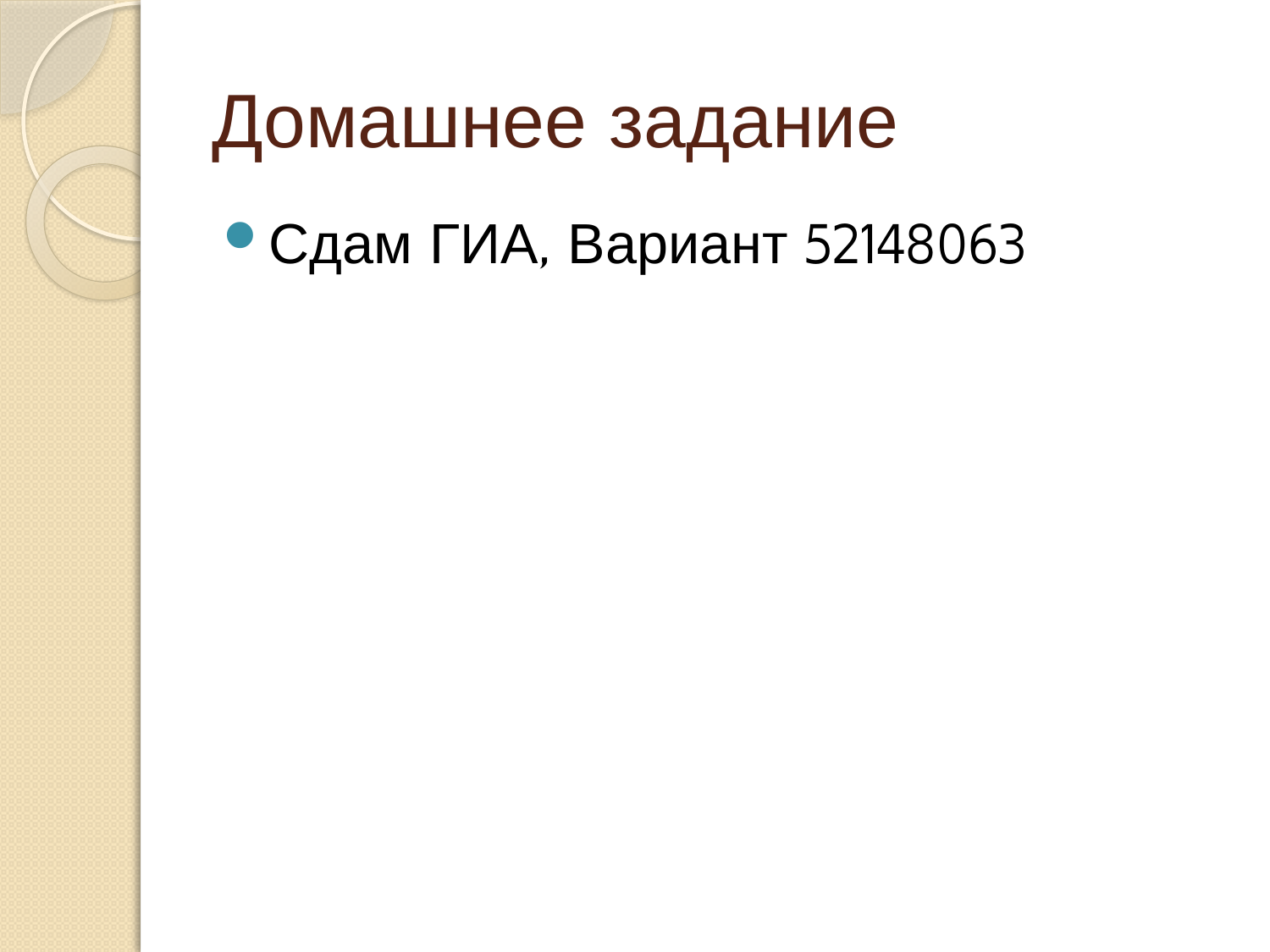

# Домашнее задание
Сдам ГИА, Вариант 52148063